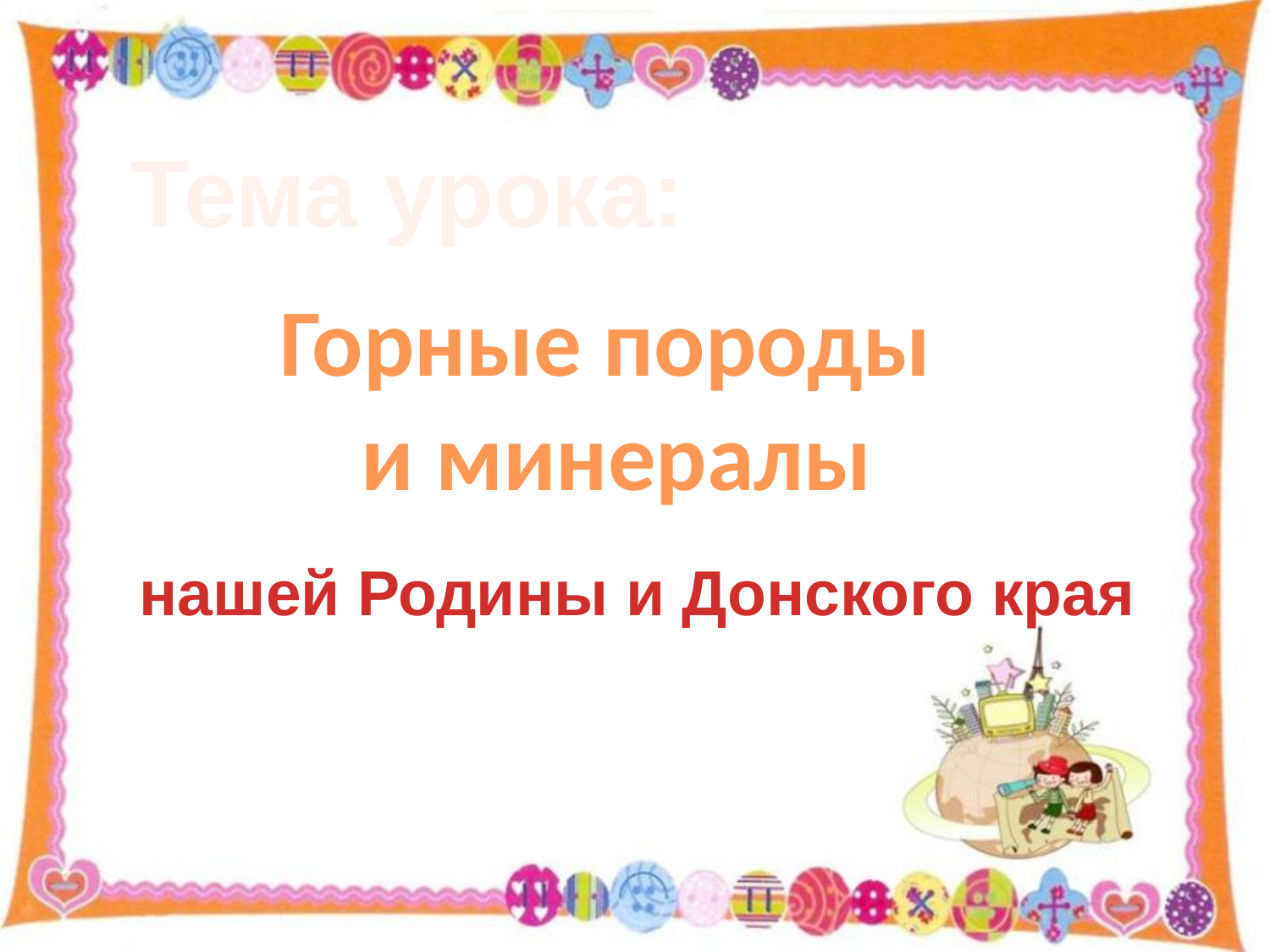

Тема урока:
Горные породы
 и минералы
нашей Родины и Донского края